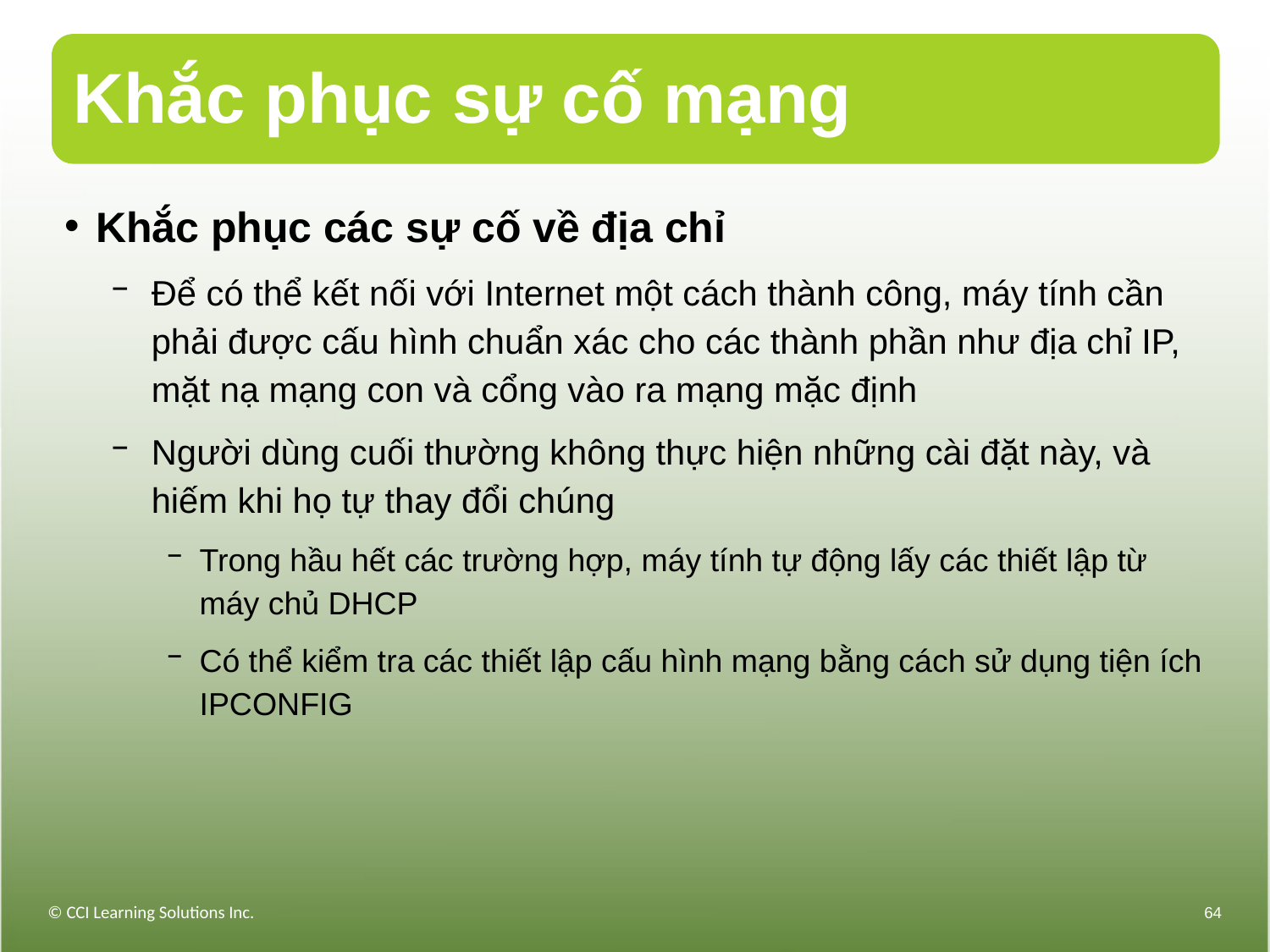

# Khắc phục sự cố mạng
Khắc phục các sự cố về địa chỉ
Để có thể kết nối với Internet một cách thành công, máy tính cần phải được cấu hình chuẩn xác cho các thành phần như địa chỉ IP, mặt nạ mạng con và cổng vào ra mạng mặc định
Người dùng cuối thường không thực hiện những cài đặt này, và hiếm khi họ tự thay đổi chúng
Trong hầu hết các trường hợp, máy tính tự động lấy các thiết lập từ máy chủ DHCP
Có thể kiểm tra các thiết lập cấu hình mạng bằng cách sử dụng tiện ích IPCONFIG
© CCI Learning Solutions Inc.
64